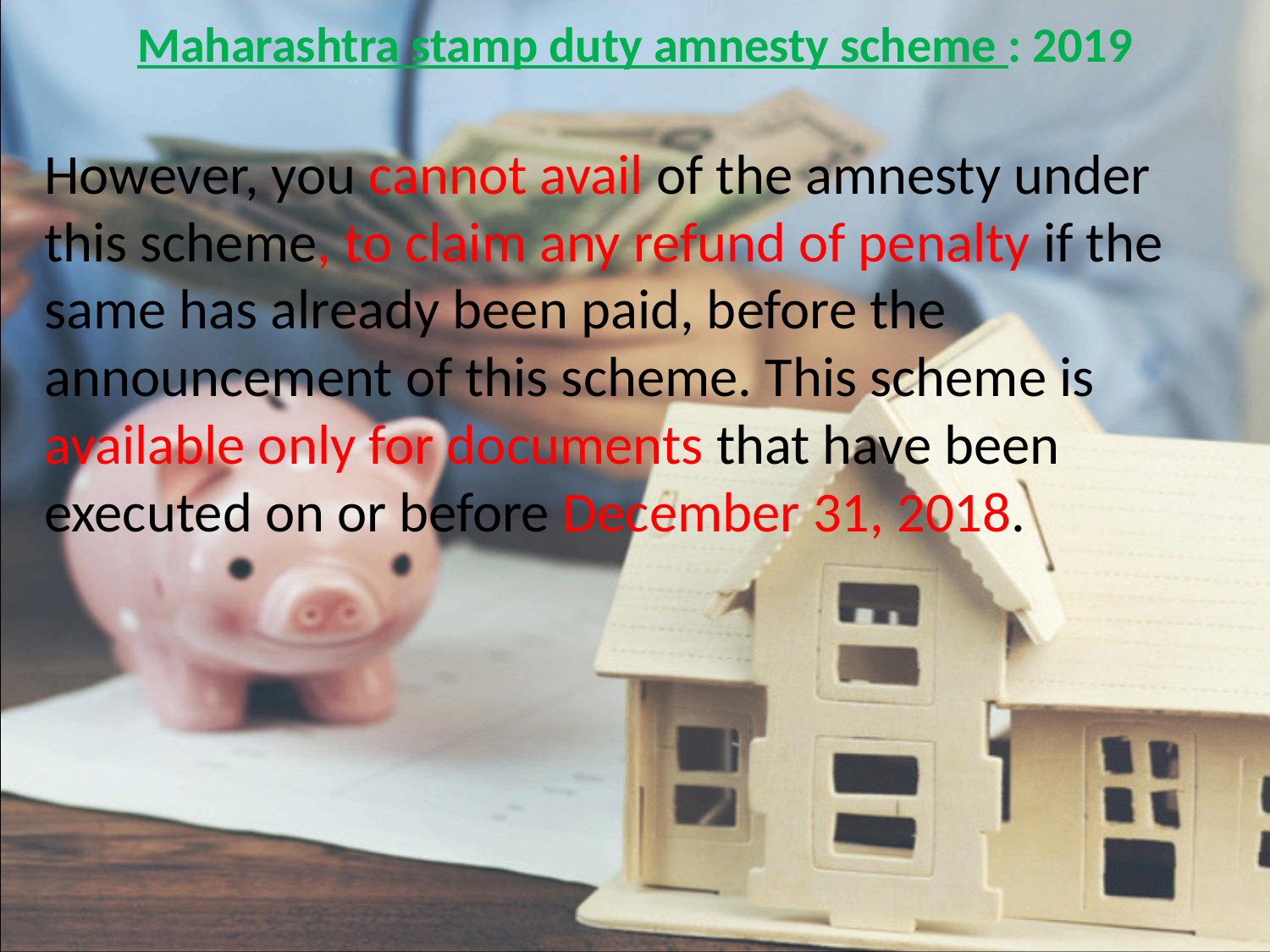

# Maharashtra stamp duty amnesty scheme : 2019

However, you cannot avail of the amnesty under this scheme, to claim any refund of penalty if the same has already been paid, before the announcement of this scheme. This scheme is available only for documents that have been executed on or before December 31, 2018.